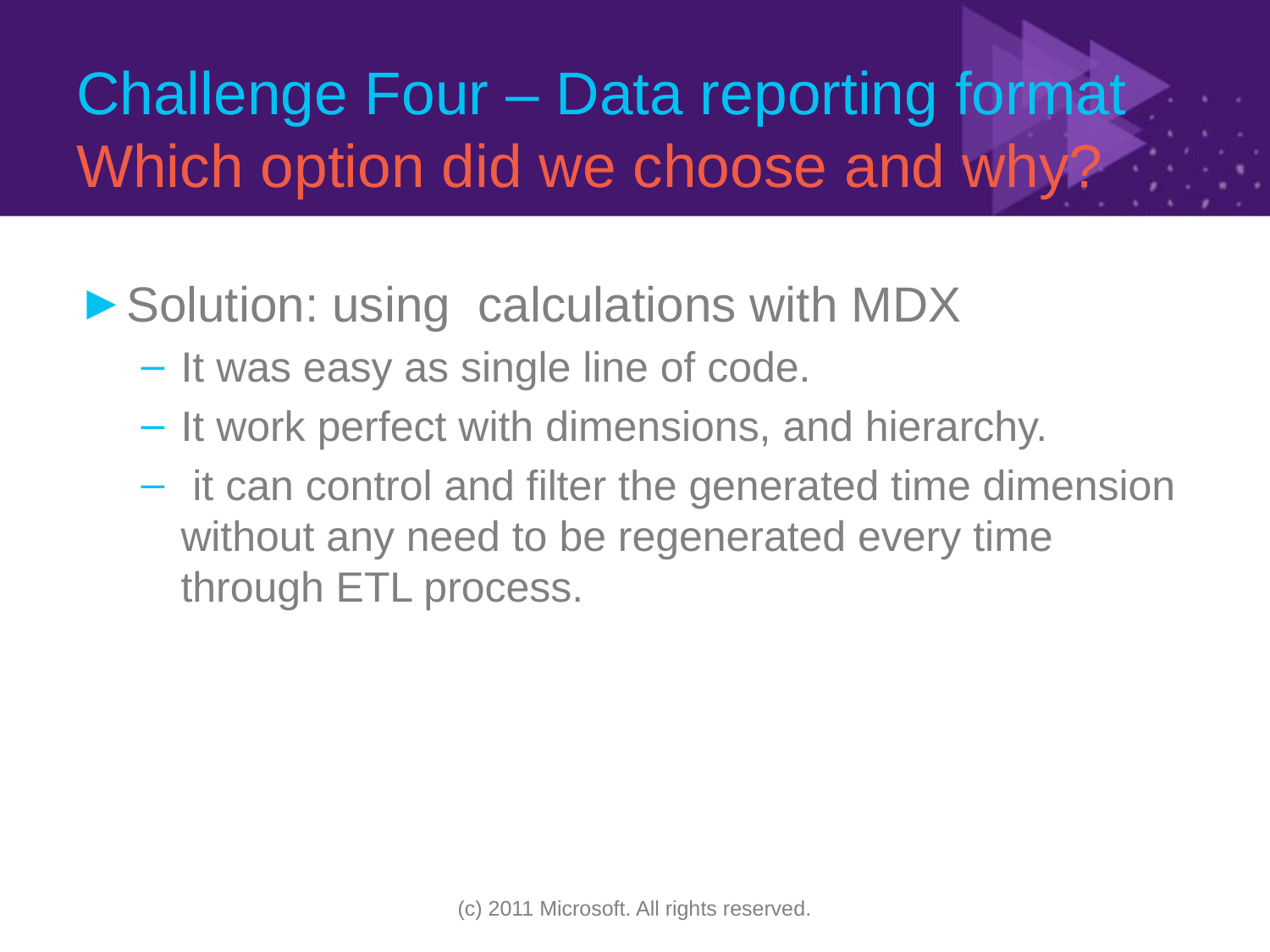

# Challenge Four – Data reporting format Which option did we choose and why?
Solution: using  calculations with MDX
It was easy as single line of code.
It work perfect with dimensions, and hierarchy.
 it can control and filter the generated time dimension without any need to be regenerated every time through ETL process.
(c) 2011 Microsoft. All rights reserved.